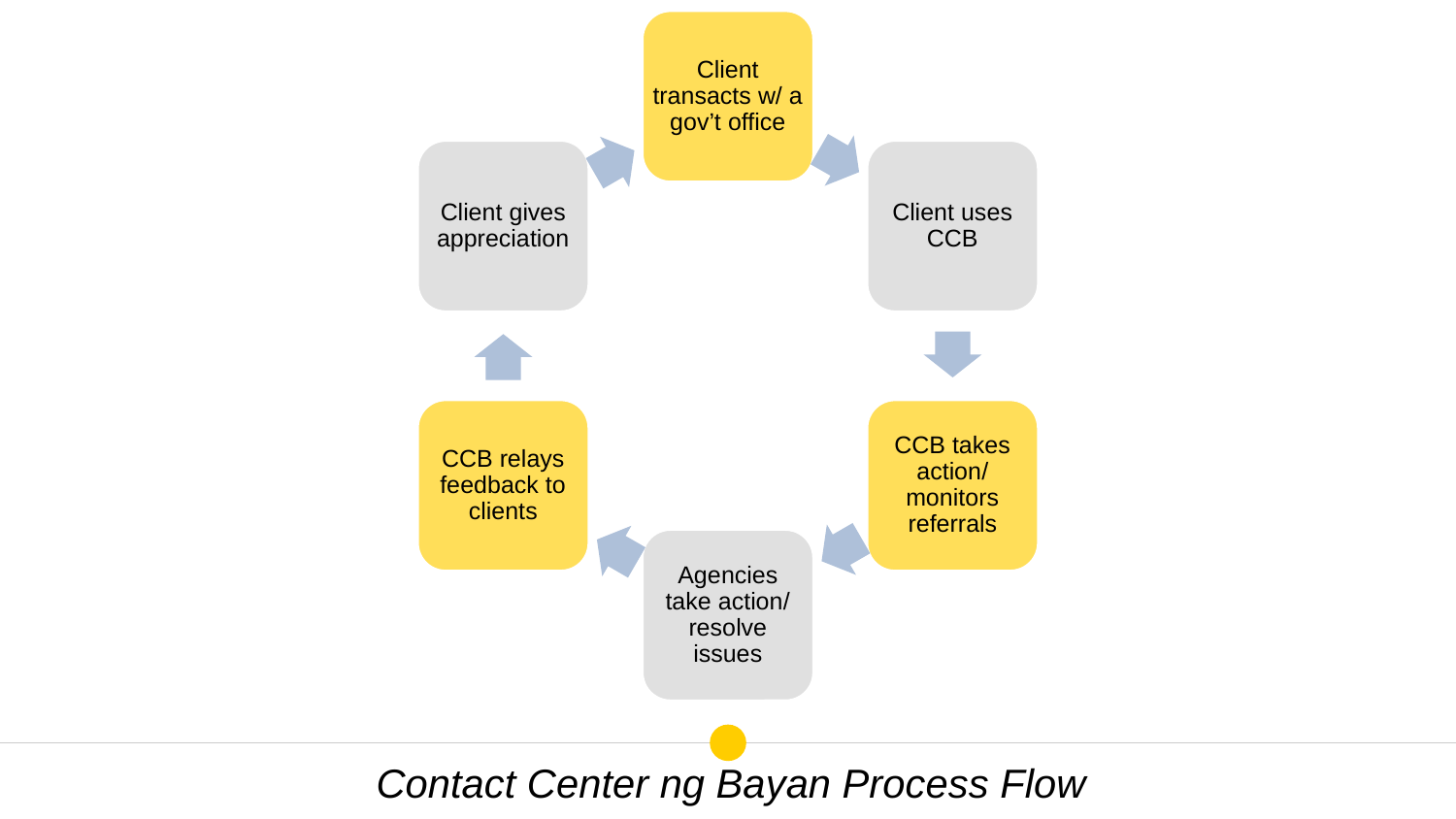

Client transacts w/ a gov’t office

Client uses CCB

CCB takes action/ monitors referrals

Agencies take action/ resolve issues

CCB relays feedback to clients

Client gives appreciation

Contact Center ng Bayan Process Flow